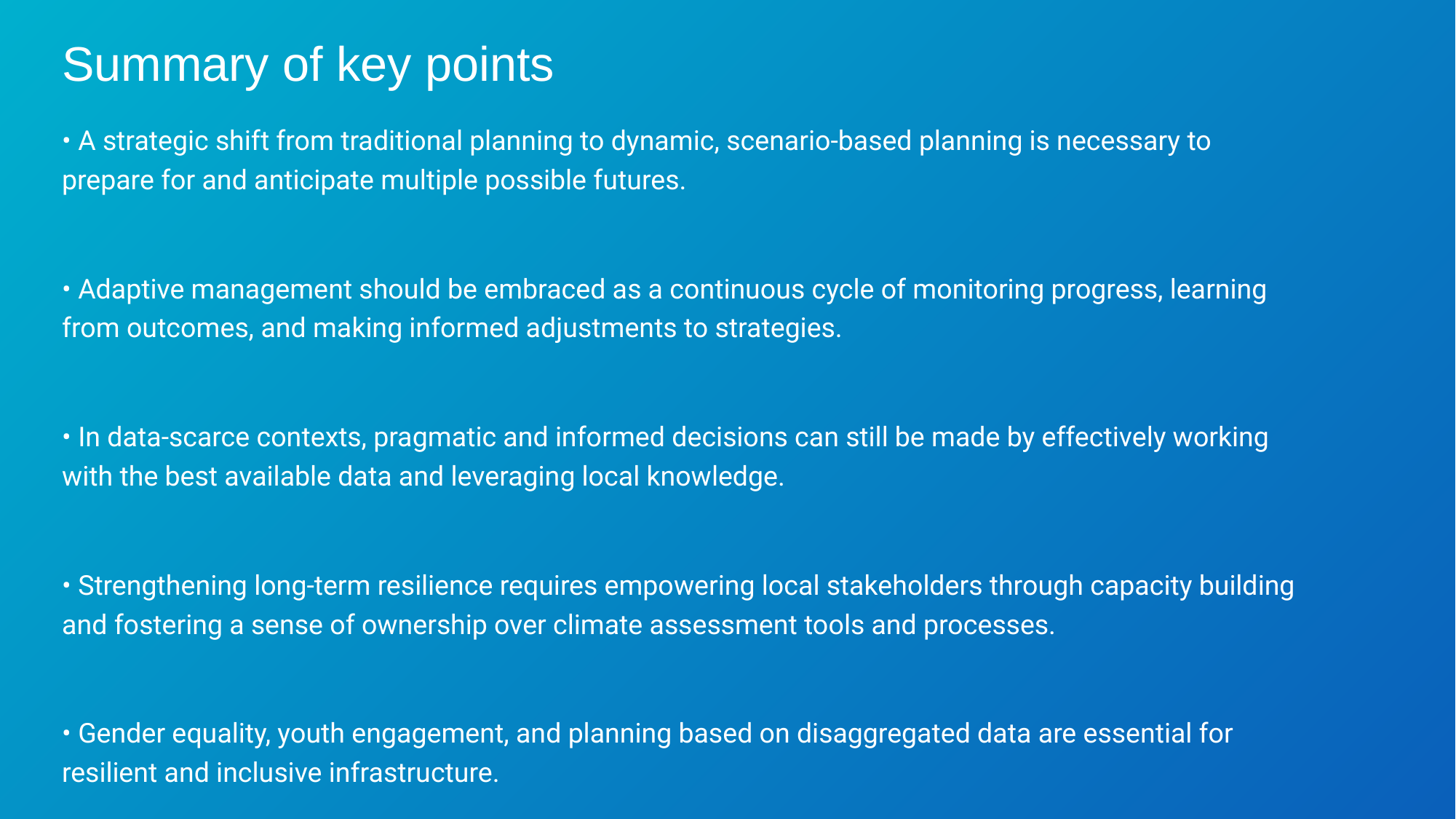

Summary of key points
• A strategic shift from traditional planning to dynamic, scenario-based planning is necessary to prepare for and anticipate multiple possible futures.

• Adaptive management should be embraced as a continuous cycle of monitoring progress, learning from outcomes, and making informed adjustments to strategies.

• In data-scarce contexts, pragmatic and informed decisions can still be made by effectively working with the best available data and leveraging local knowledge.

• Strengthening long-term resilience requires empowering local stakeholders through capacity building and fostering a sense of ownership over climate assessment tools and processes.

• Gender equality, youth engagement, and planning based on disaggregated data are essential for resilient and inclusive infrastructure.